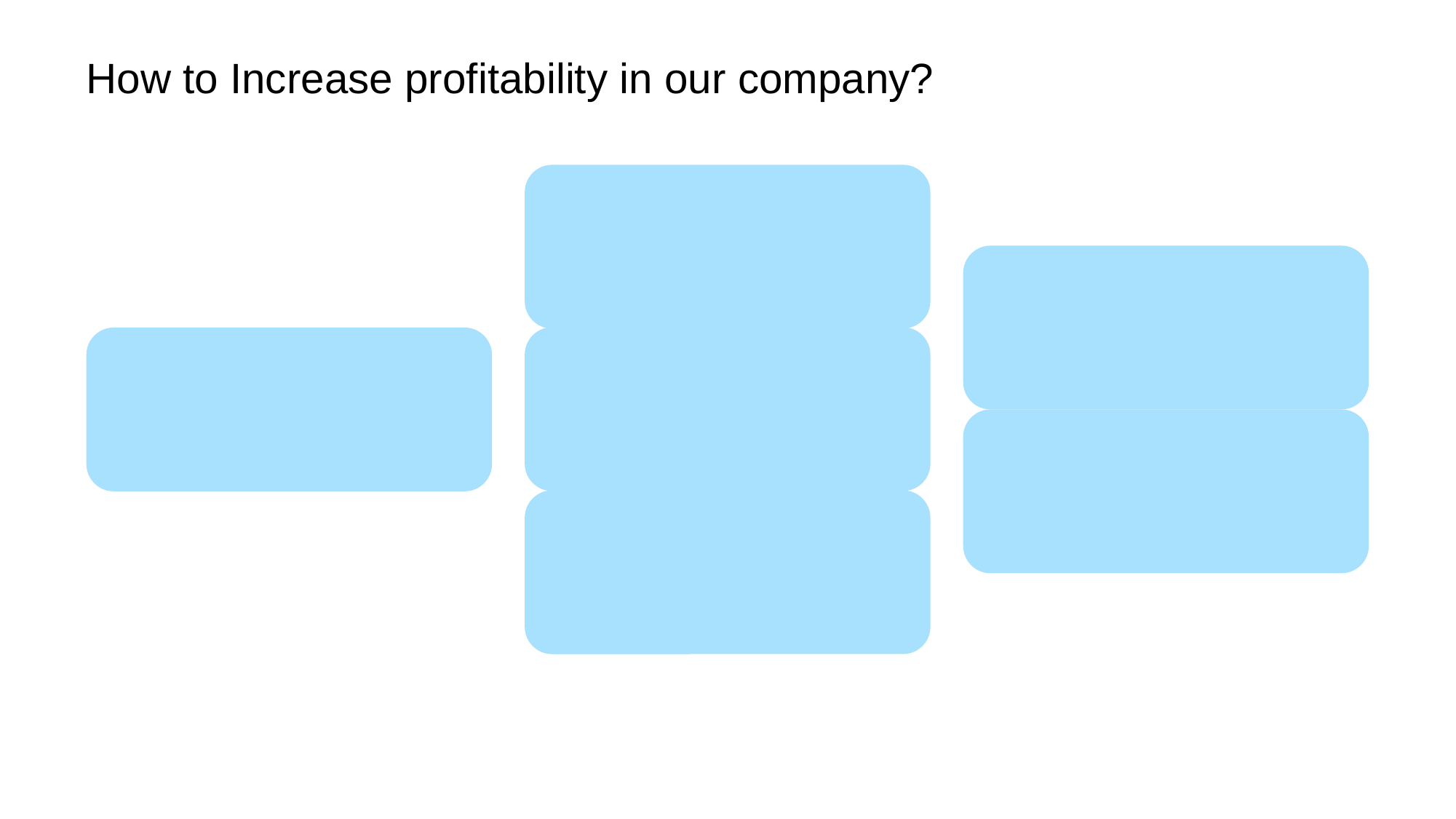

# How to Increase profitability in our company?
Reduce Expenses
Increase Income
Shrinking market
Low profitability
Little sales
High cost